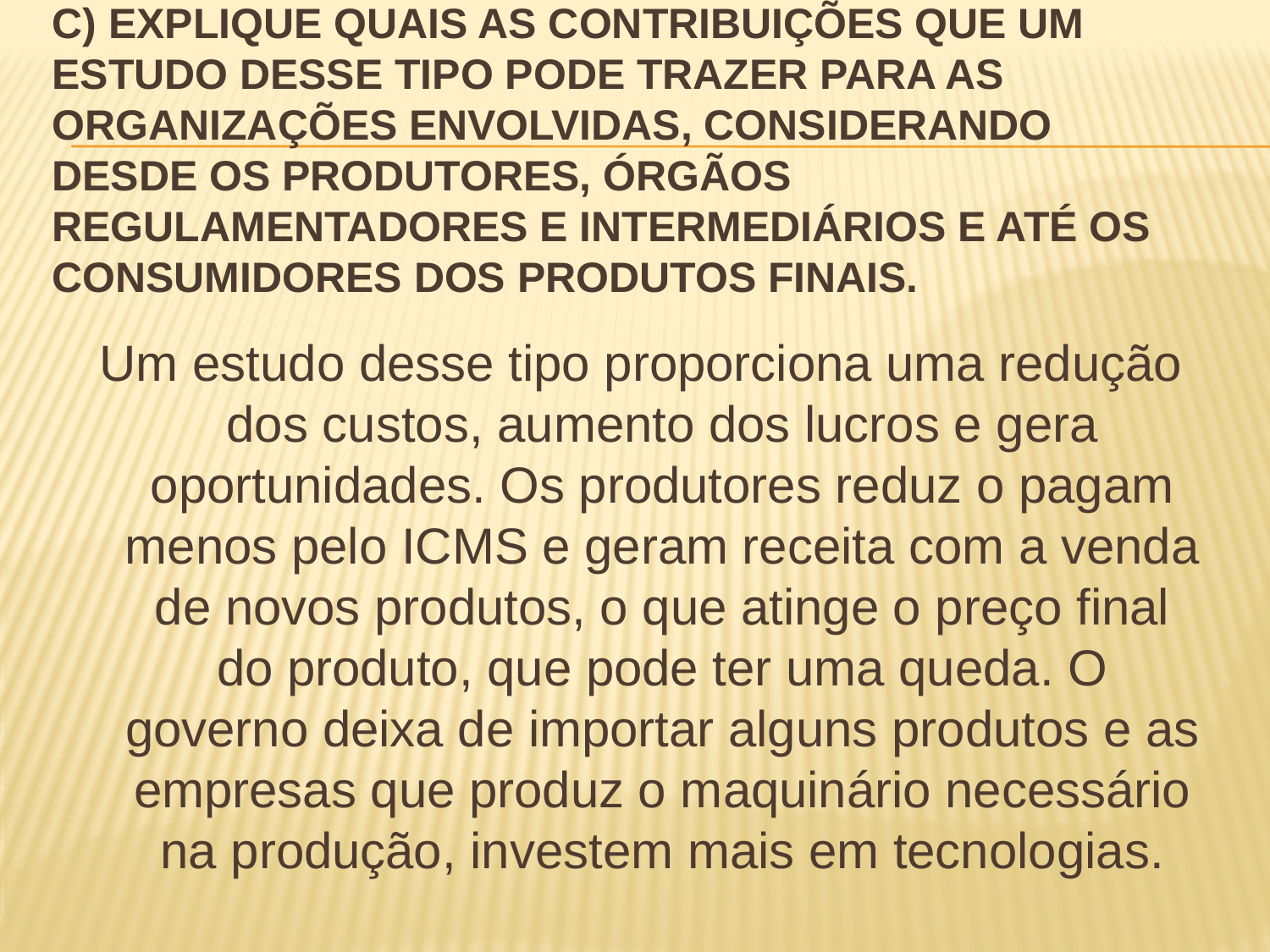

# C) Explique quais as contribuições que um estudo desse tipo pode trazer para as organizações envolvidas, considerando desde os produtores, órgãos regulamentadores e intermediários e até os consumidores dos produtos finais.
Um estudo desse tipo proporciona uma redução dos custos, aumento dos lucros e gera oportunidades. Os produtores reduz o pagam menos pelo ICMS e geram receita com a venda de novos produtos, o que atinge o preço final do produto, que pode ter uma queda. O governo deixa de importar alguns produtos e as empresas que produz o maquinário necessário na produção, investem mais em tecnologias.